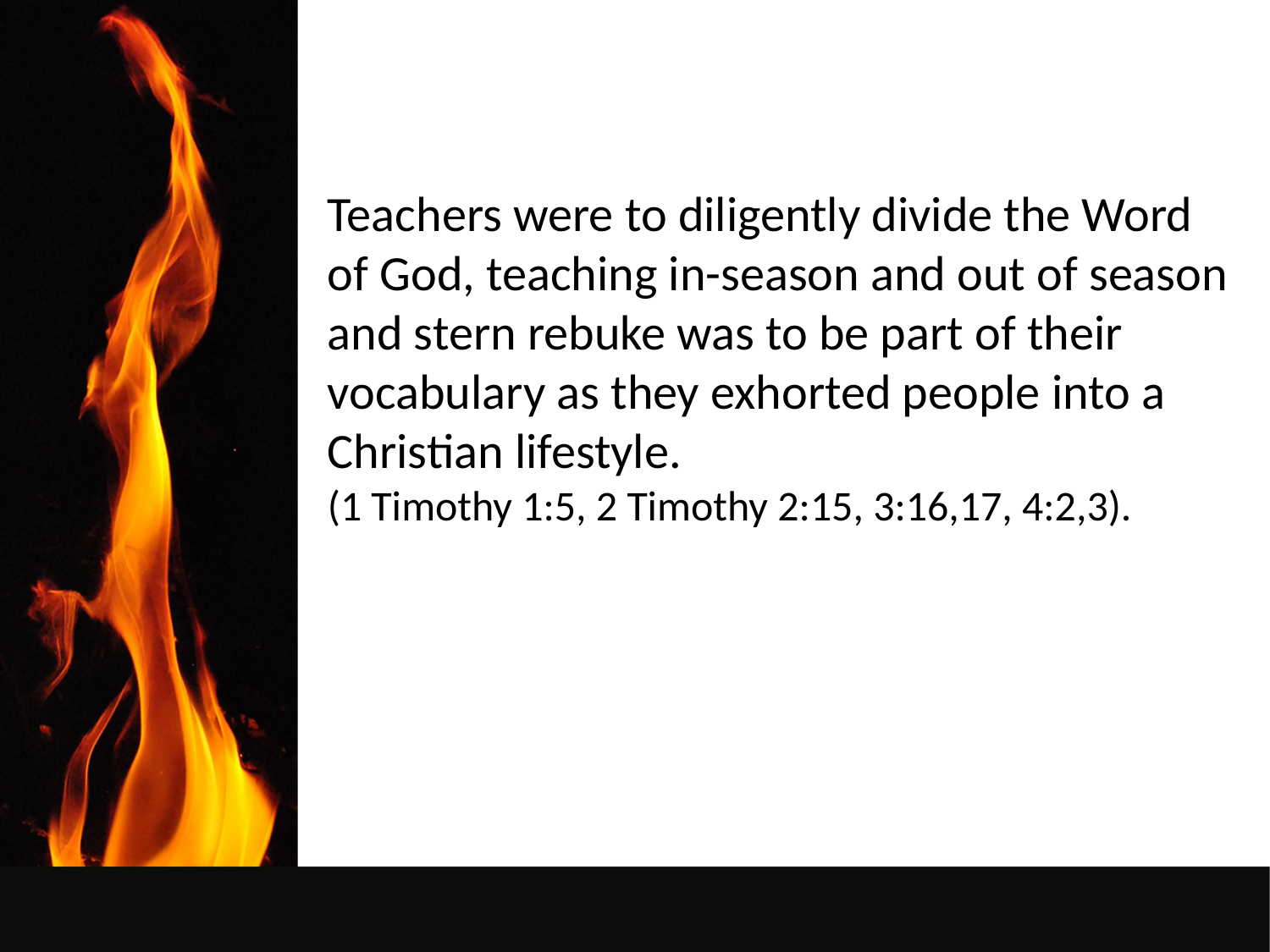

Teachers were to diligently divide the Word of God, teaching in-season and out of season and stern rebuke was to be part of their vocabulary as they exhorted people into a Christian lifestyle.
(1 Timothy 1:5, 2 Timothy 2:15, 3:16,17, 4:2,3).